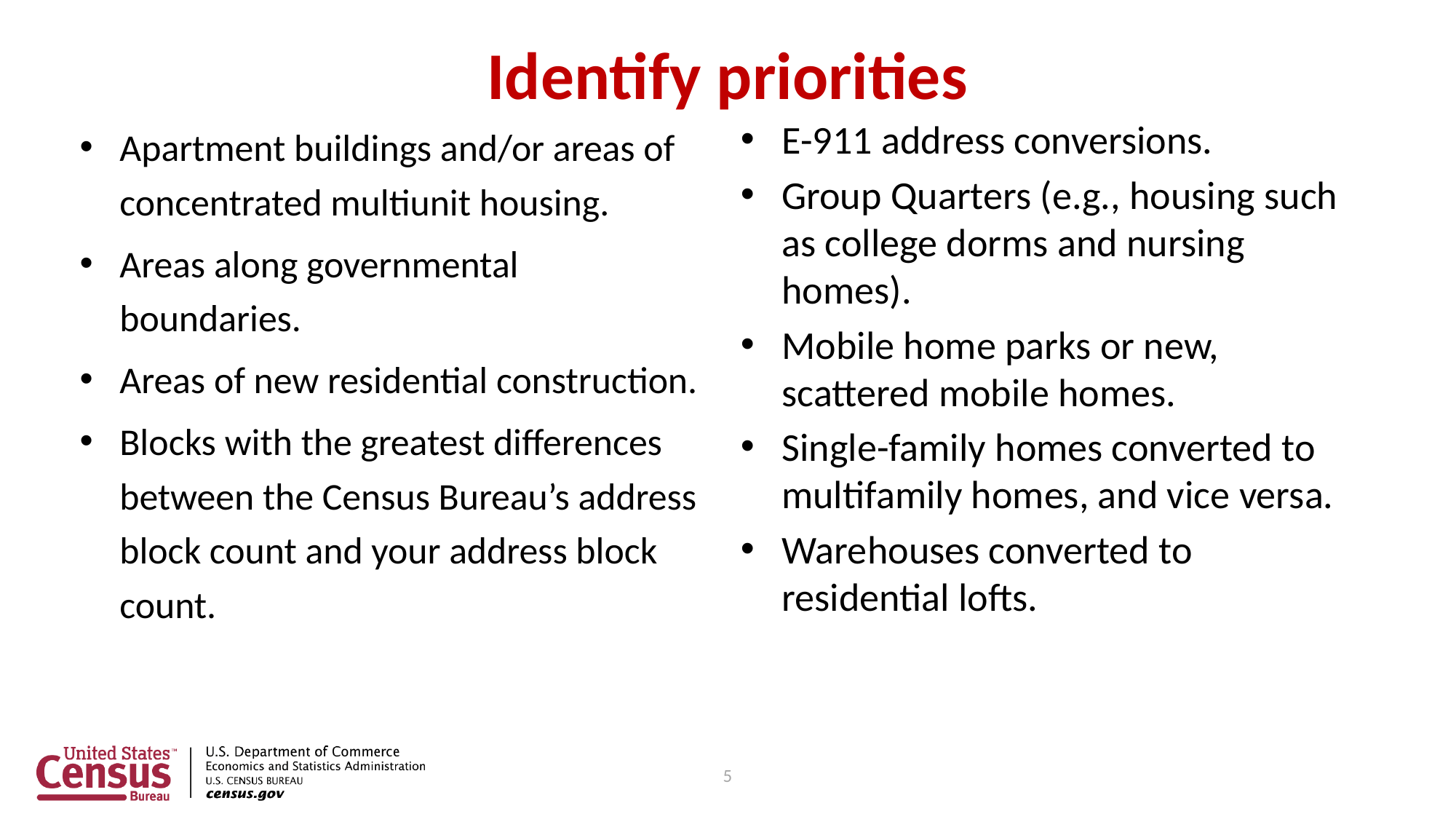

# Identify priorities
Apartment buildings and/or areas of concentrated multiunit housing.
Areas along governmental boundaries.
Areas of new residential construction.
Blocks with the greatest differences between the Census Bureau’s address block count and your address block count.

E-911 address conversions.
Group Quarters (e.g., housing such as college dorms and nursing homes).
Mobile home parks or new, scattered mobile homes.
Single-family homes converted to multifamily homes, and vice versa.
Warehouses converted to residential lofts.
5